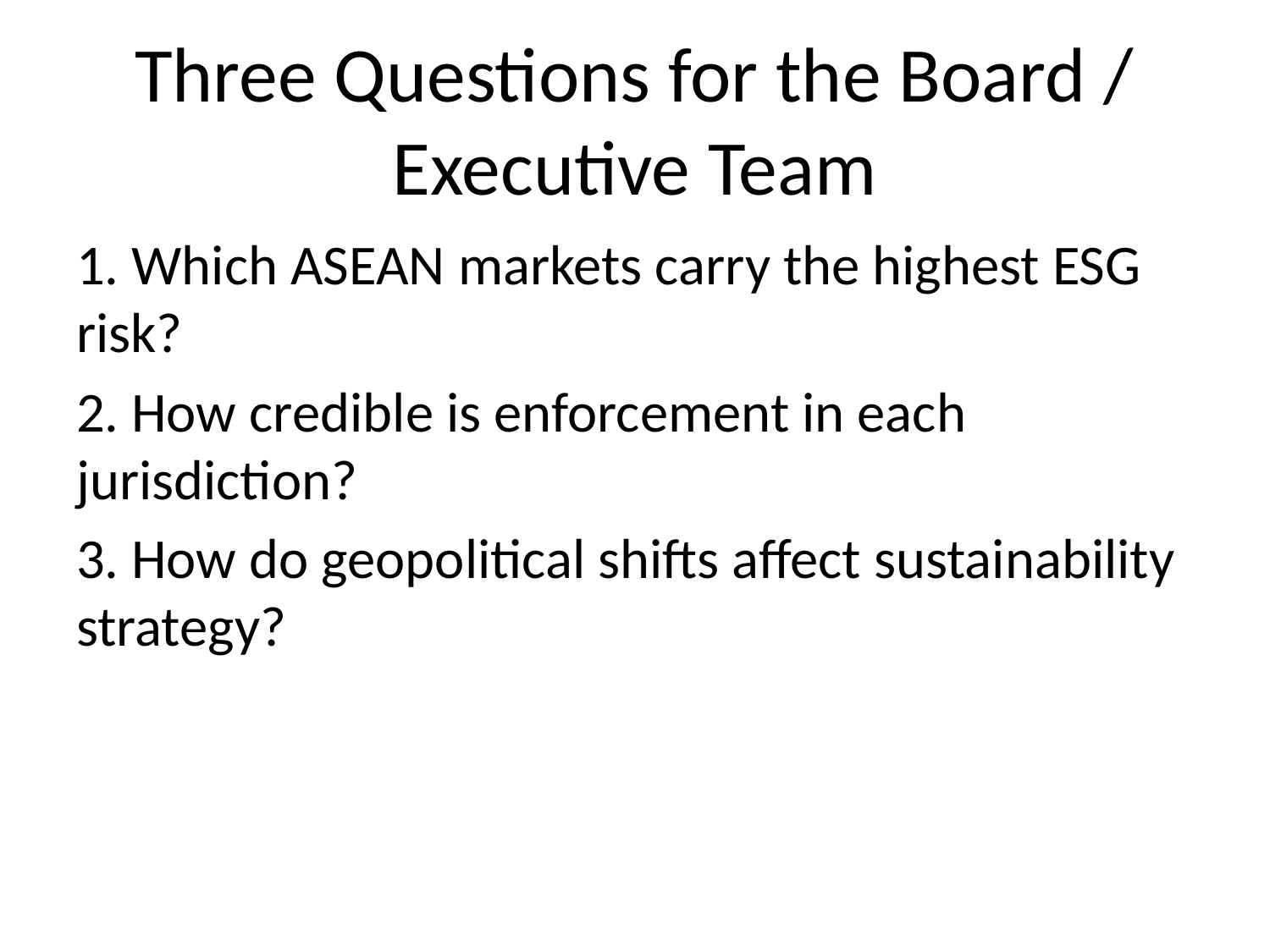

# Three Questions for the Board / Executive Team
1. Which ASEAN markets carry the highest ESG risk?
2. How credible is enforcement in each jurisdiction?
3. How do geopolitical shifts affect sustainability strategy?